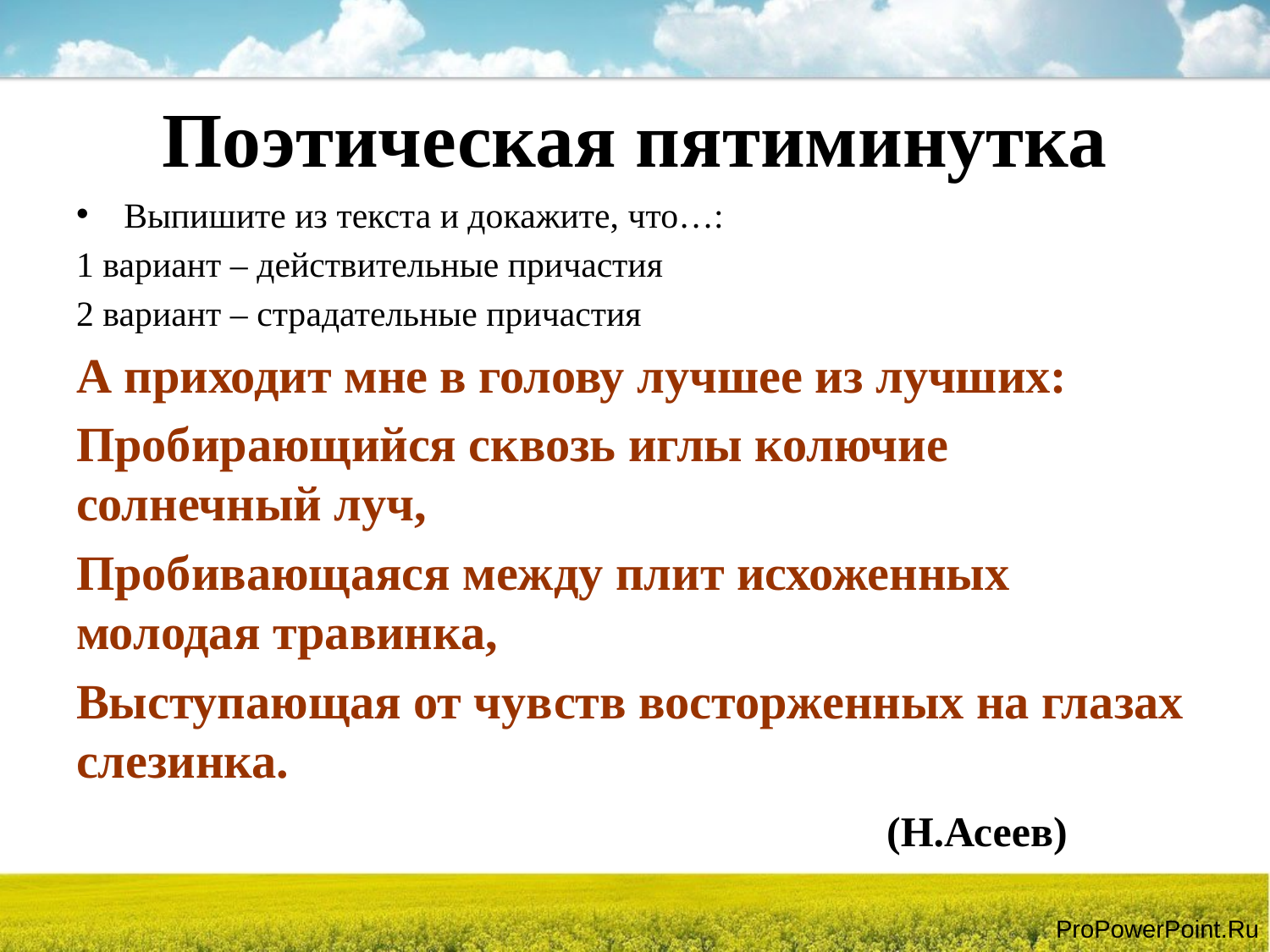

# Поэтическая пятиминутка
Выпишите из текста и докажите, что…:
1 вариант – действительные причастия
2 вариант – страдательные причастия
А приходит мне в голову лучшее из лучших:
Пробирающийся сквозь иглы колючие солнечный луч,
Пробивающаяся между плит исхоженных молодая травинка,
Выступающая от чувств восторженных на глазах слезинка.
                                                                  (Н.Асеев)